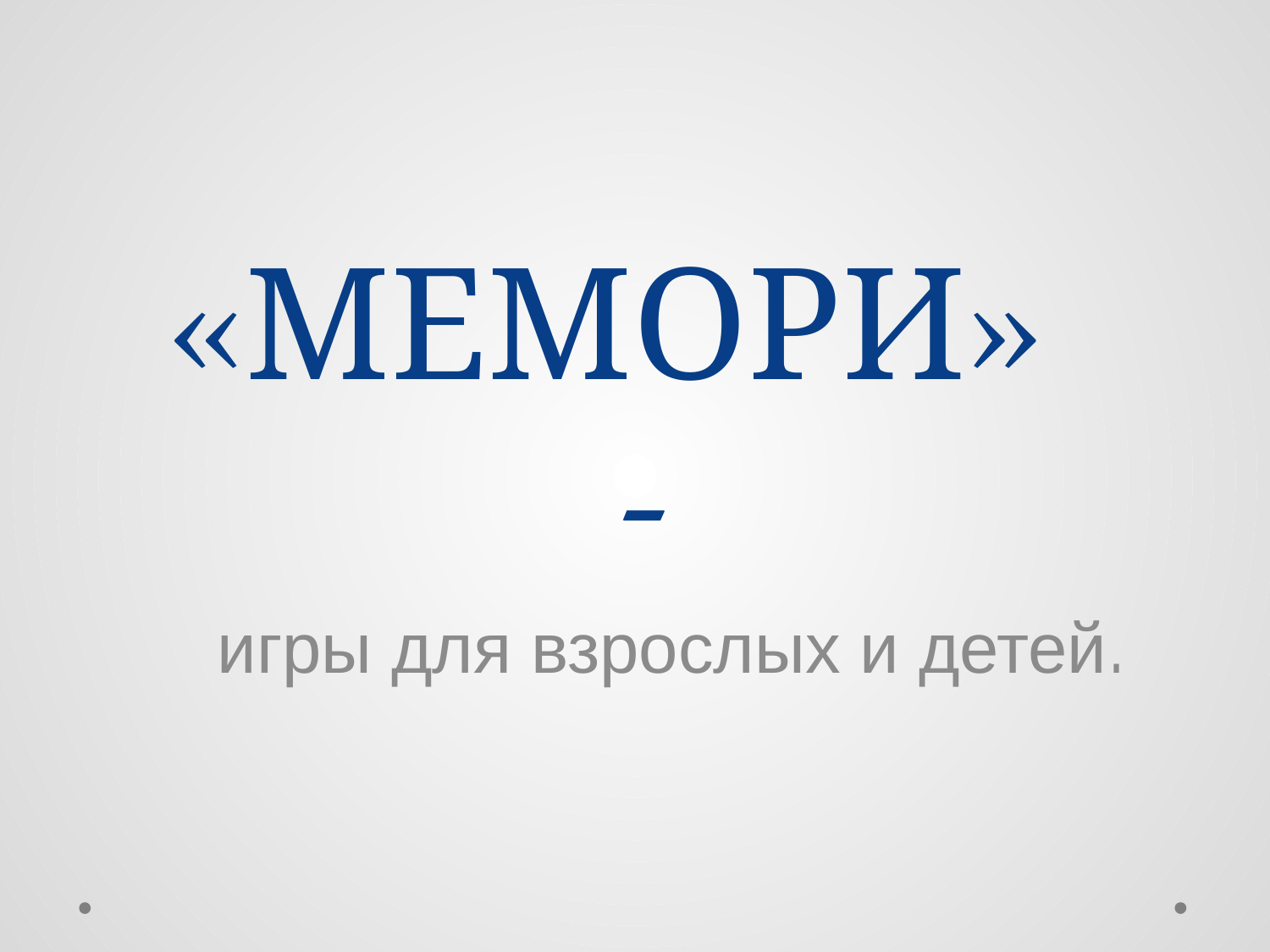

# «МЕМОРИ» -
игры для взрослых и детей.